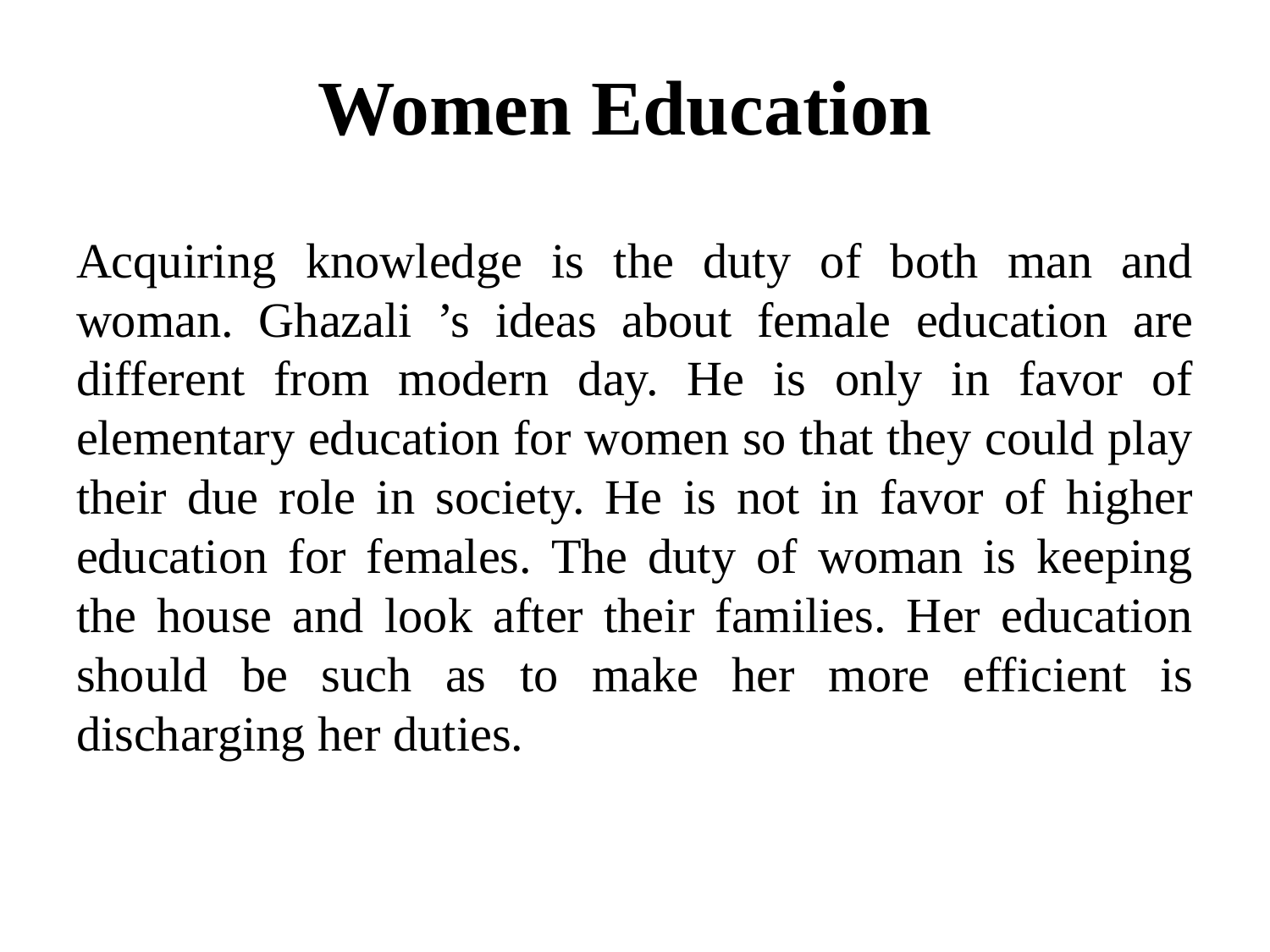

# Women Education
Acquiring knowledge is the duty of both man and woman. Ghazali ’s ideas about female education are different from modern day. He is only in favor of elementary education for women so that they could play their due role in society. He is not in favor of higher education for females. The duty of woman is keeping the house and look after their families. Her education should be such as to make her more efficient is discharging her duties.